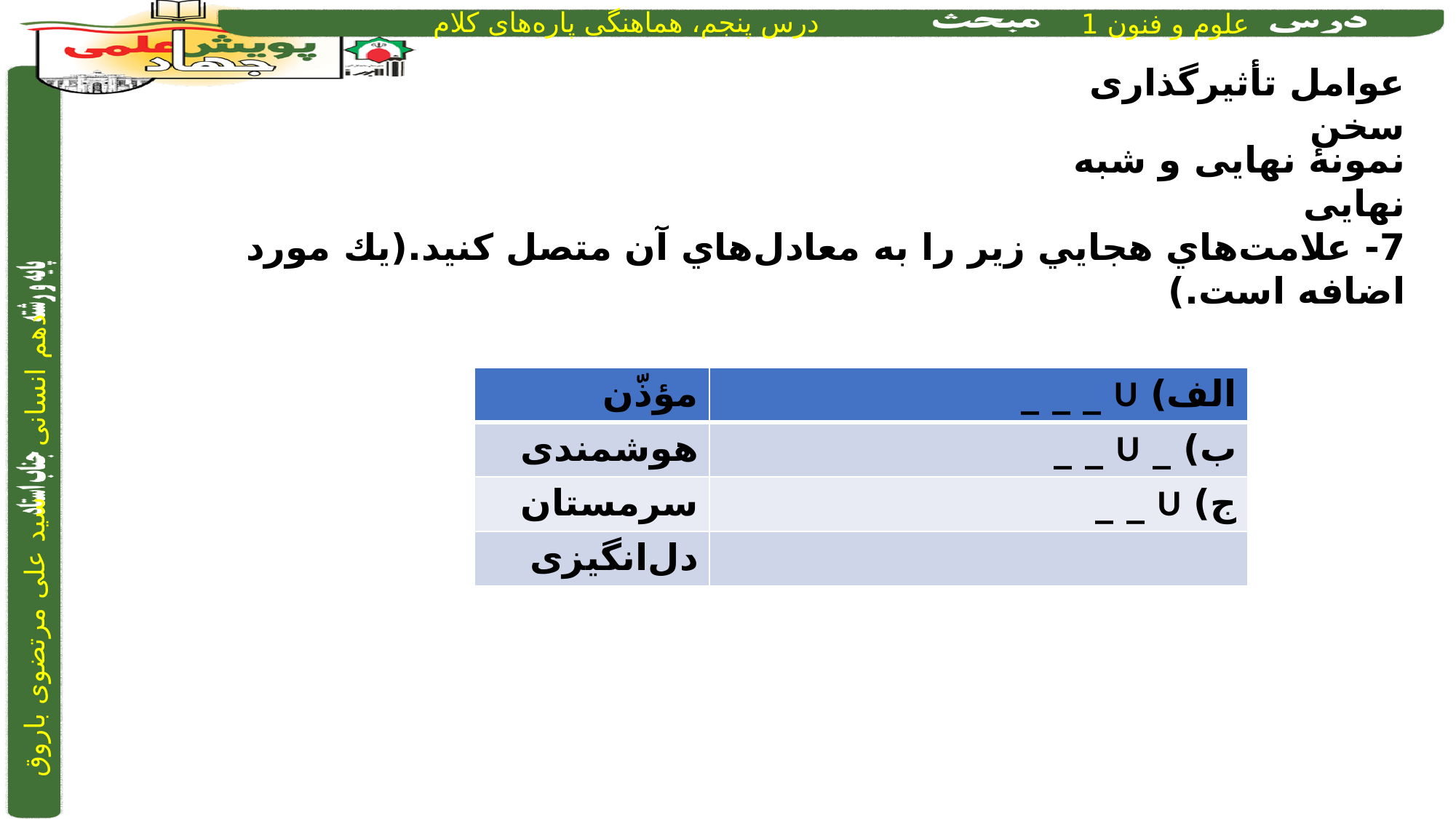

عوامل تأثیرگذاری سخن

7- علامت‌هاي هجايي زير را به معادل‌هاي آن متصل كنيد.(يك مورد اضافه است.)

نمونۀ نهایی و شبه نهایی
| مؤذّن | الف) U \_ \_ \_ |
| --- | --- |
| هوشمندی | ب) \_ U \_ \_ |
| سرمستان | ج) U \_ \_ |
| دل‌انگیزی |  |